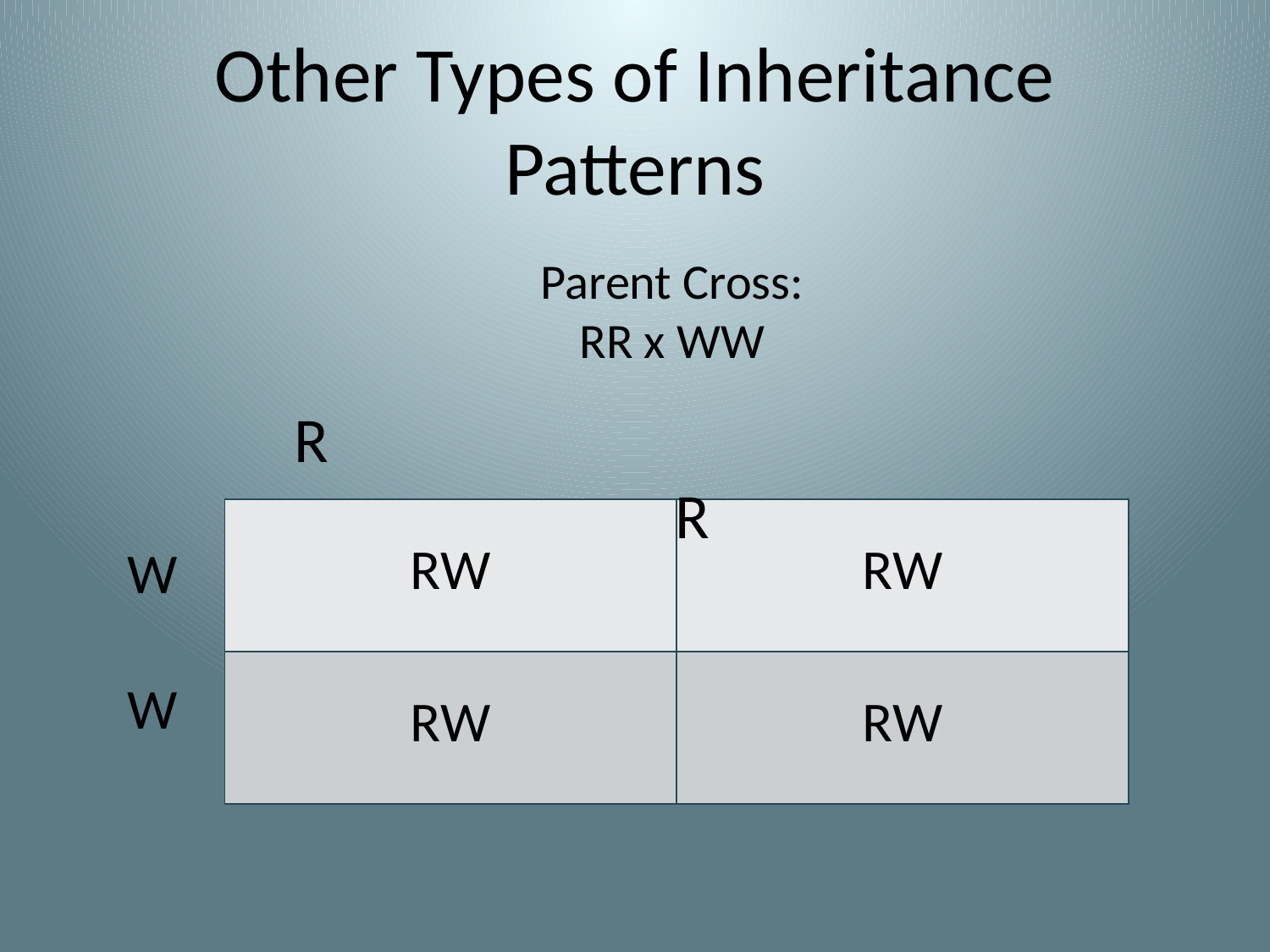

# Other Types of Inheritance Patterns
Parent Cross:
RR x WW
R							R
| RW | RW |
| --- | --- |
| RW | RW |
W

W